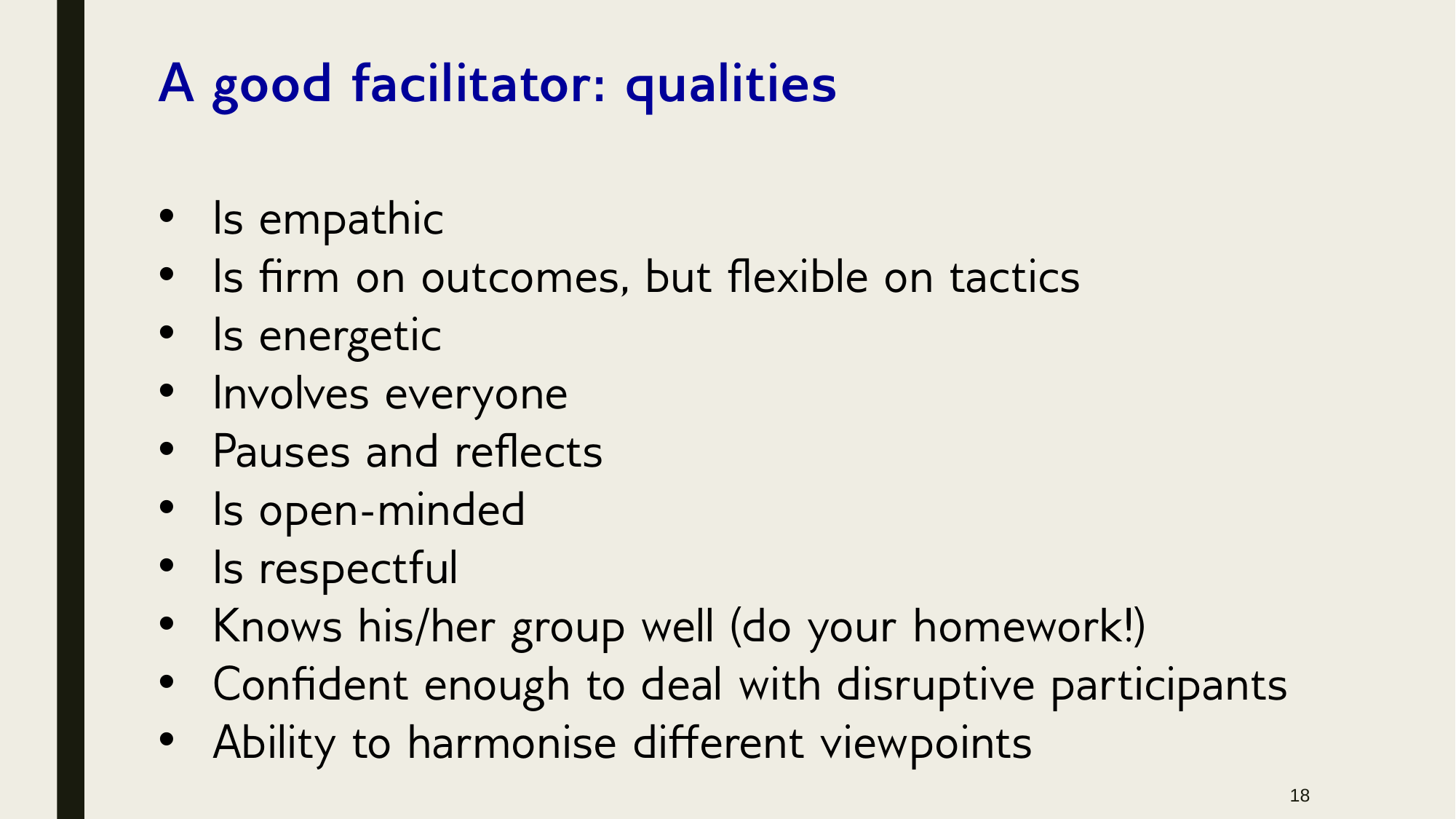

A good facilitator: qualities
Is empathic
Is firm on outcomes, but flexible on tactics
Is energetic
Involves everyone
Pauses and reflects
Is open-minded
Is respectful
Knows his/her group well (do your homework!)
Confident enough to deal with disruptive participants
Ability to harmonise different viewpoints
18